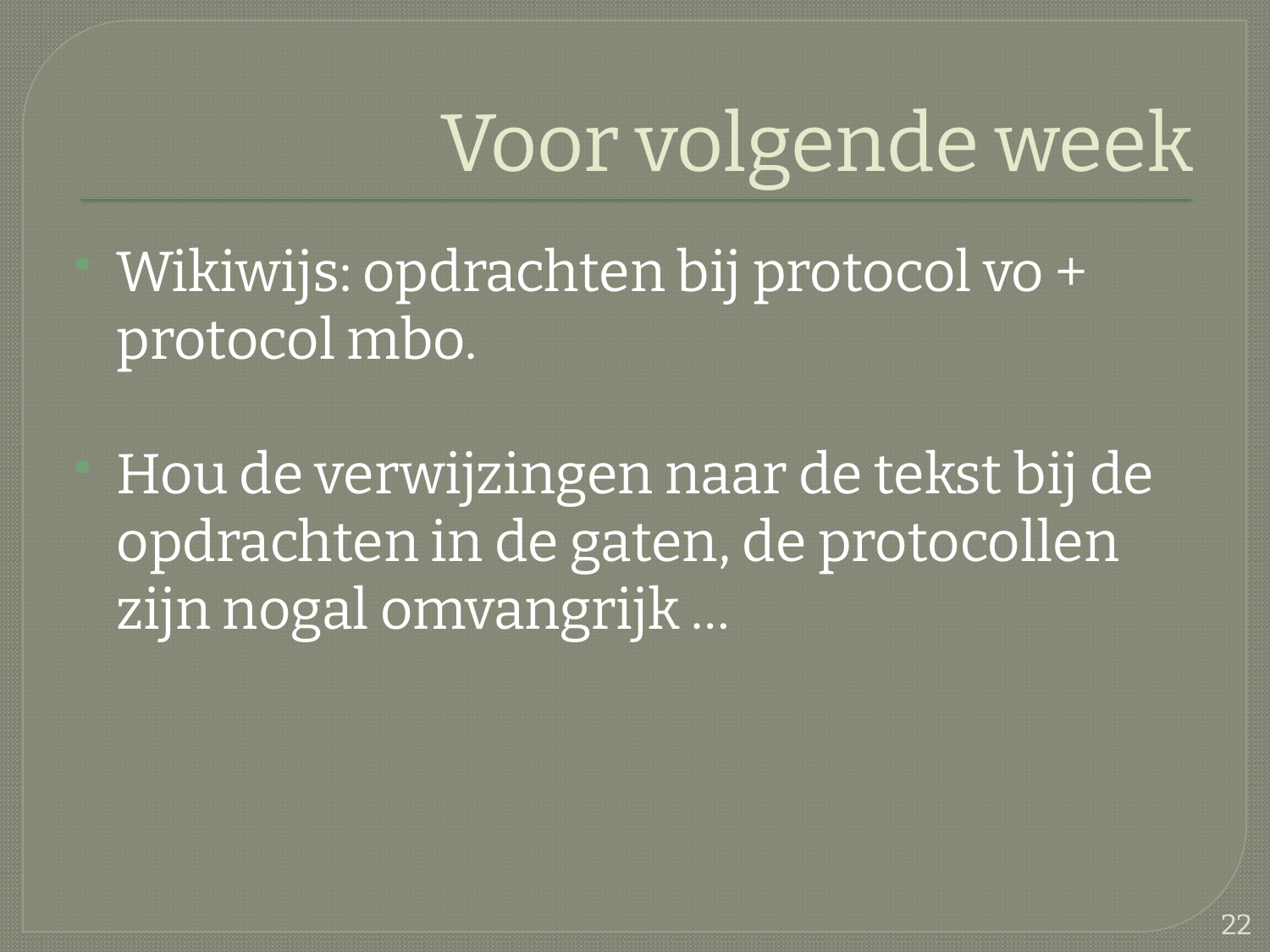

# Voor volgende week
Wikiwijs: opdrachten bij protocol vo + protocol mbo.

Hou de verwijzingen naar de tekst bij de opdrachten in de gaten, de protocollen zijn nogal omvangrijk …
22